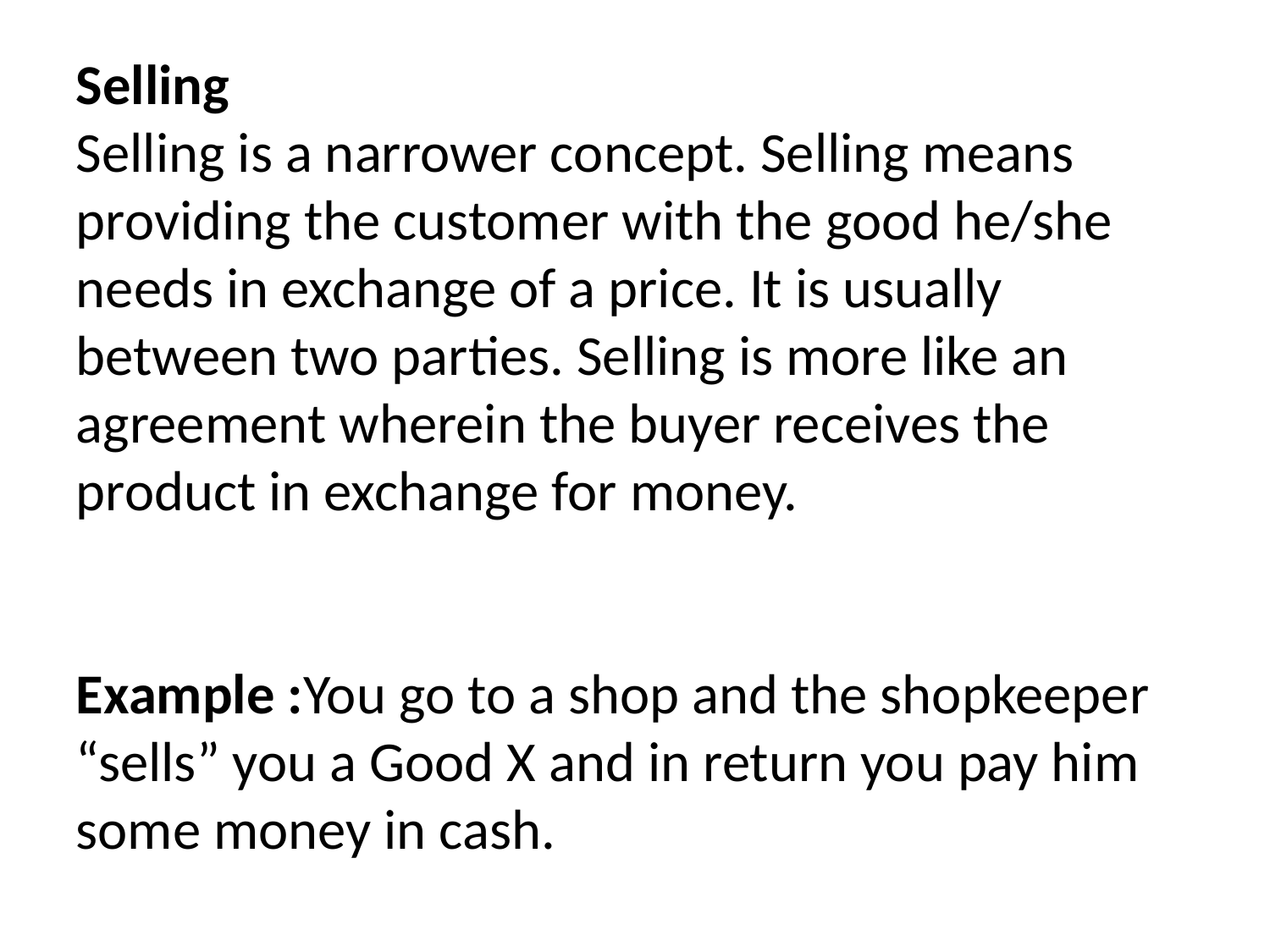

Selling
Selling is a narrower concept. Selling means providing the customer with the good he/she needs in exchange of a price. It is usually between two parties. Selling is more like an agreement wherein the buyer receives the product in exchange for money.

Example :You go to a shop and the shopkeeper “sells” you a Good X and in return you pay him some money in cash.